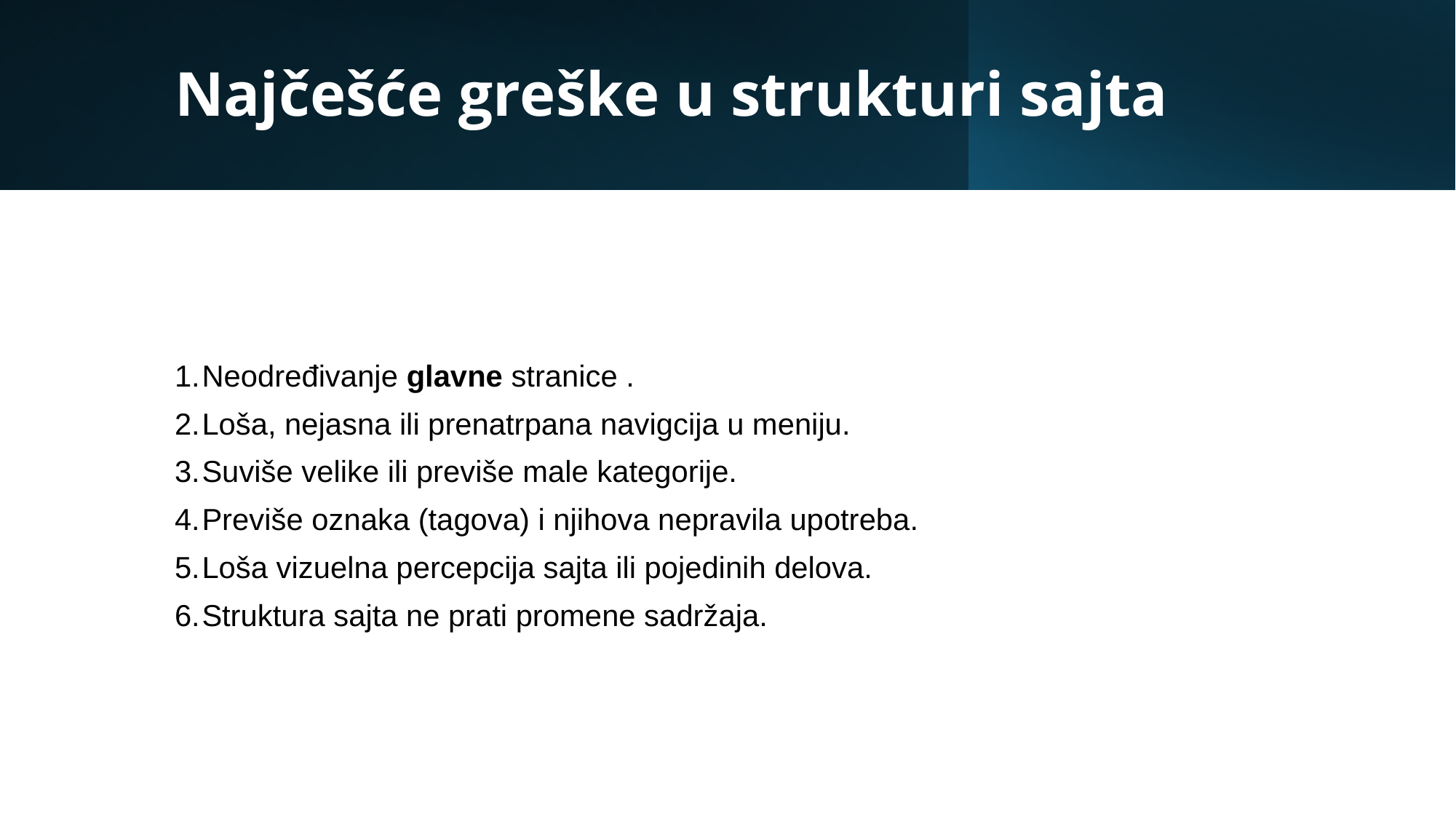

# Najčešće greške u strukturi sajta

Neodređivanje glavne stranice .
Loša, nejasna ili prenatrpana navigcija u meniju.
Suviše velike ili previše male kategorije.
Previše oznaka (tagova) i njihova nepravila upotreba.
Loša vizuelna percepcija sajta ili pojedinih delova.
Struktura sajta ne prati promene sadržaja.